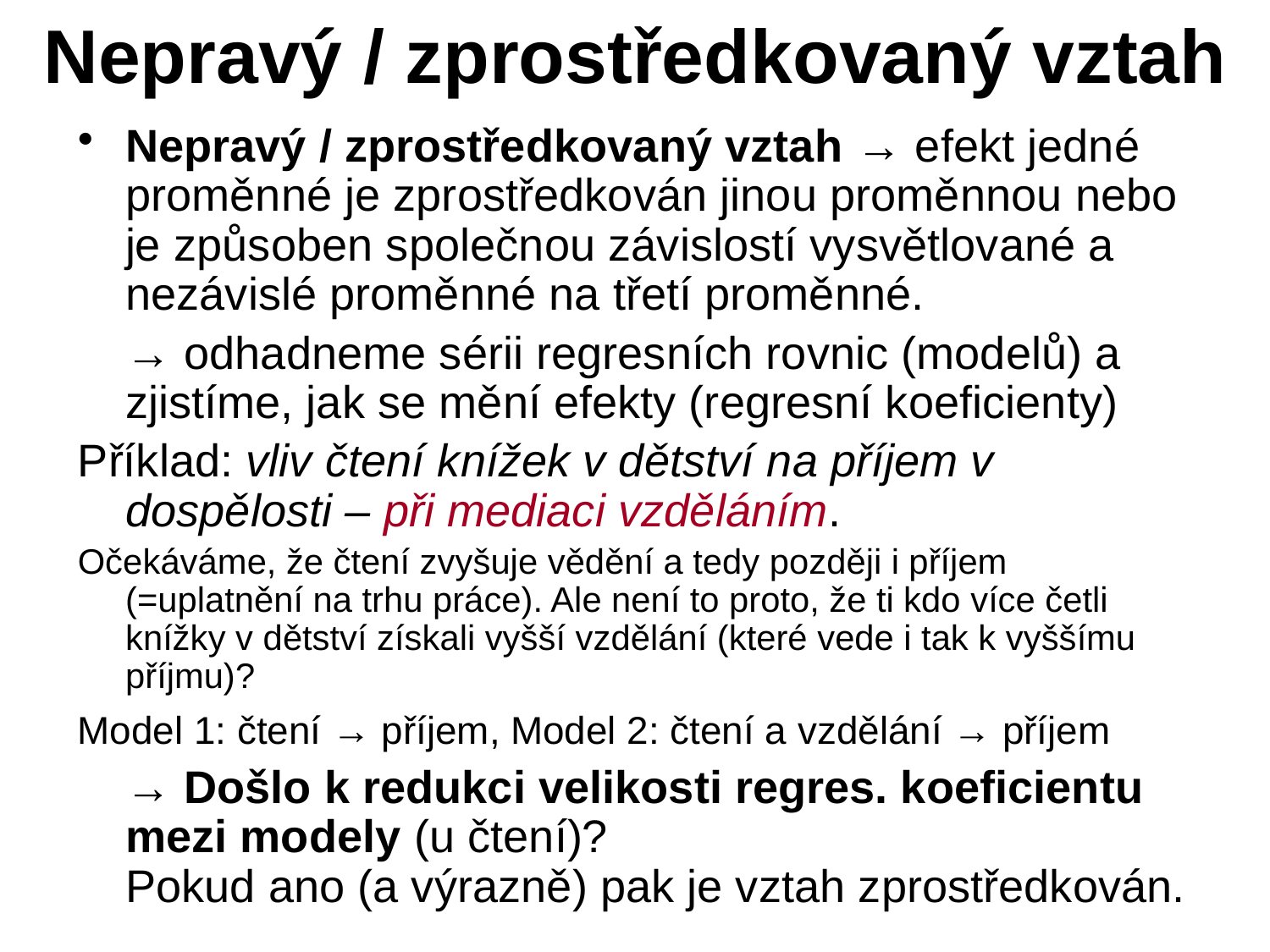

# Nepravý / zprostředkovaný vztah
Nepravý / zprostředkovaný vztah → efekt jedné proměnné je zprostředkován jinou proměnnou nebo je způsoben společnou závislostí vysvětlované a nezávislé proměnné na třetí proměnné.
	→ odhadneme sérii regresních rovnic (modelů) a zjistíme, jak se mění efekty (regresní koeficienty)
Příklad: vliv čtení knížek v dětství na příjem v dospělosti – při mediaci vzděláním.
Očekáváme, že čtení zvyšuje vědění a tedy později i příjem (=uplatnění na trhu práce). Ale není to proto, že ti kdo více četli knížky v dětství získali vyšší vzdělání (které vede i tak k vyššímu příjmu)?
Model 1: čtení → příjem, Model 2: čtení a vzdělání → příjem
	→ Došlo k redukci velikosti regres. koeficientu mezi modely (u čtení)?
Pokud ano (a výrazně) pak je vztah zprostředkován.